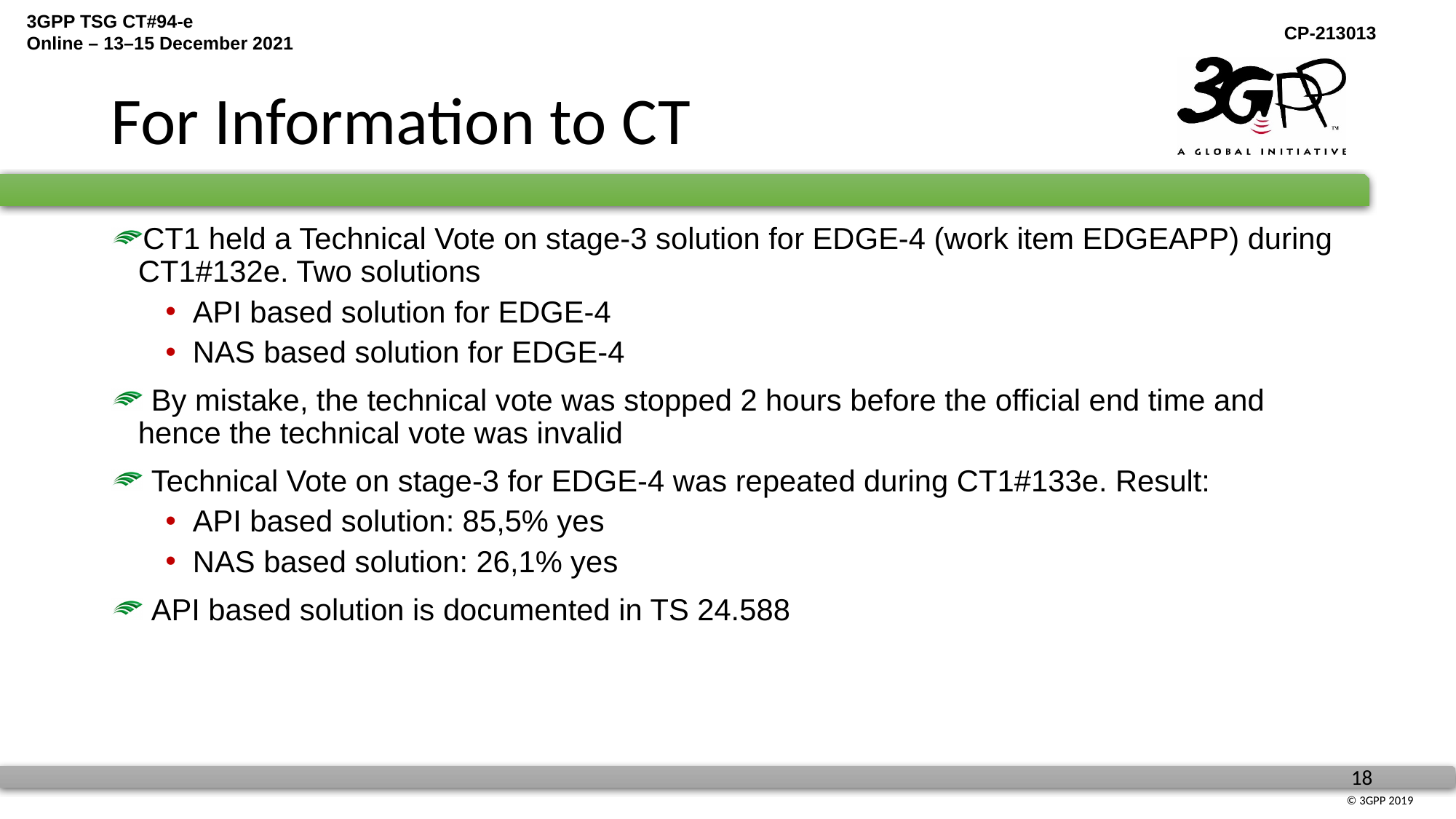

# For Information to CT
CT1 held a Technical Vote on stage-3 solution for EDGE-4 (work item EDGEAPP) during CT1#132e. Two solutions
API based solution for EDGE-4
NAS based solution for EDGE-4
 By mistake, the technical vote was stopped 2 hours before the official end time and hence the technical vote was invalid
 Technical Vote on stage-3 for EDGE-4 was repeated during CT1#133e. Result:
API based solution: 85,5% yes
NAS based solution: 26,1% yes
 API based solution is documented in TS 24.588